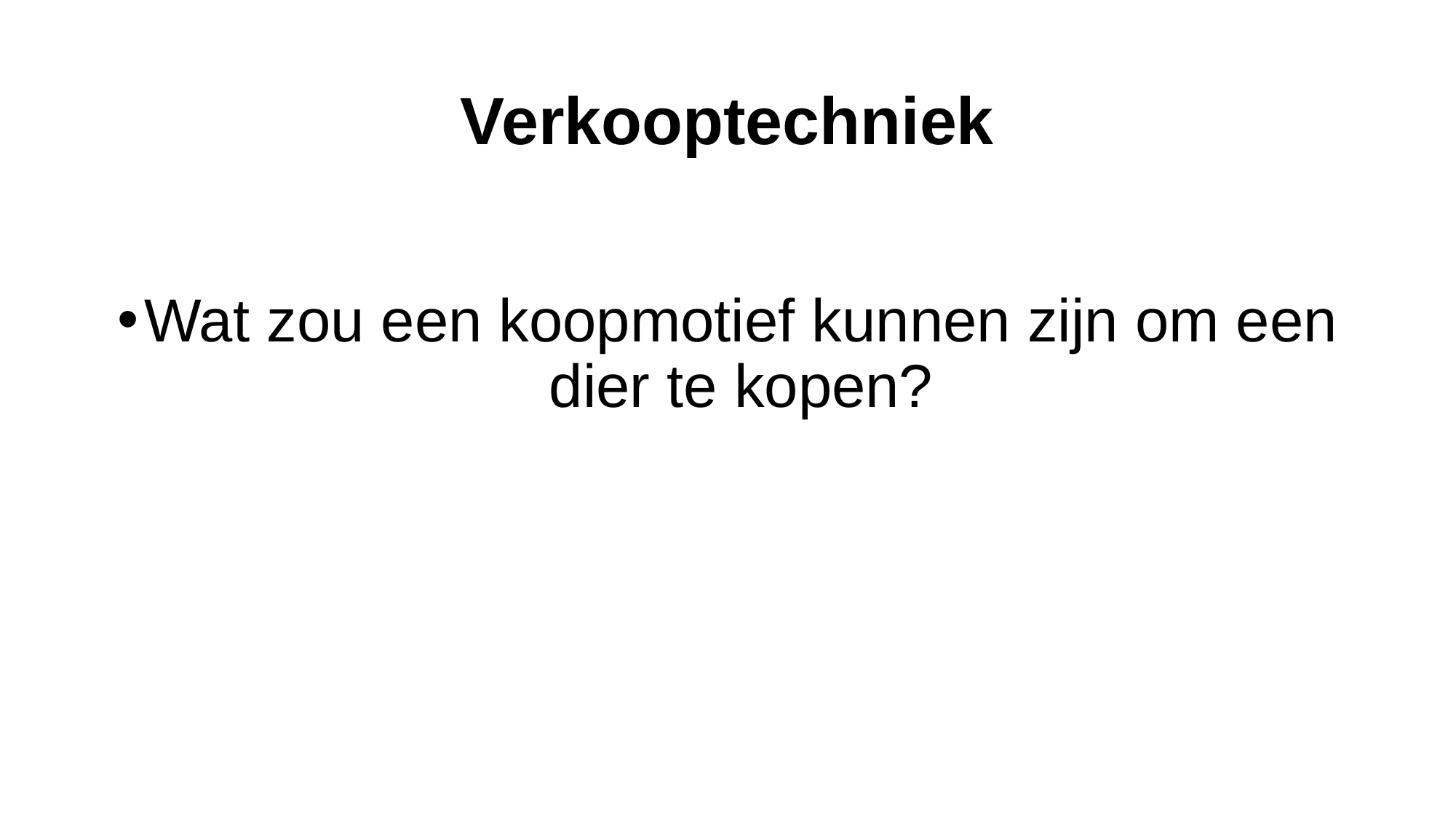

# Verkooptechniek

Wat zou een koopmotief kunnen zijn om een dier te kopen?